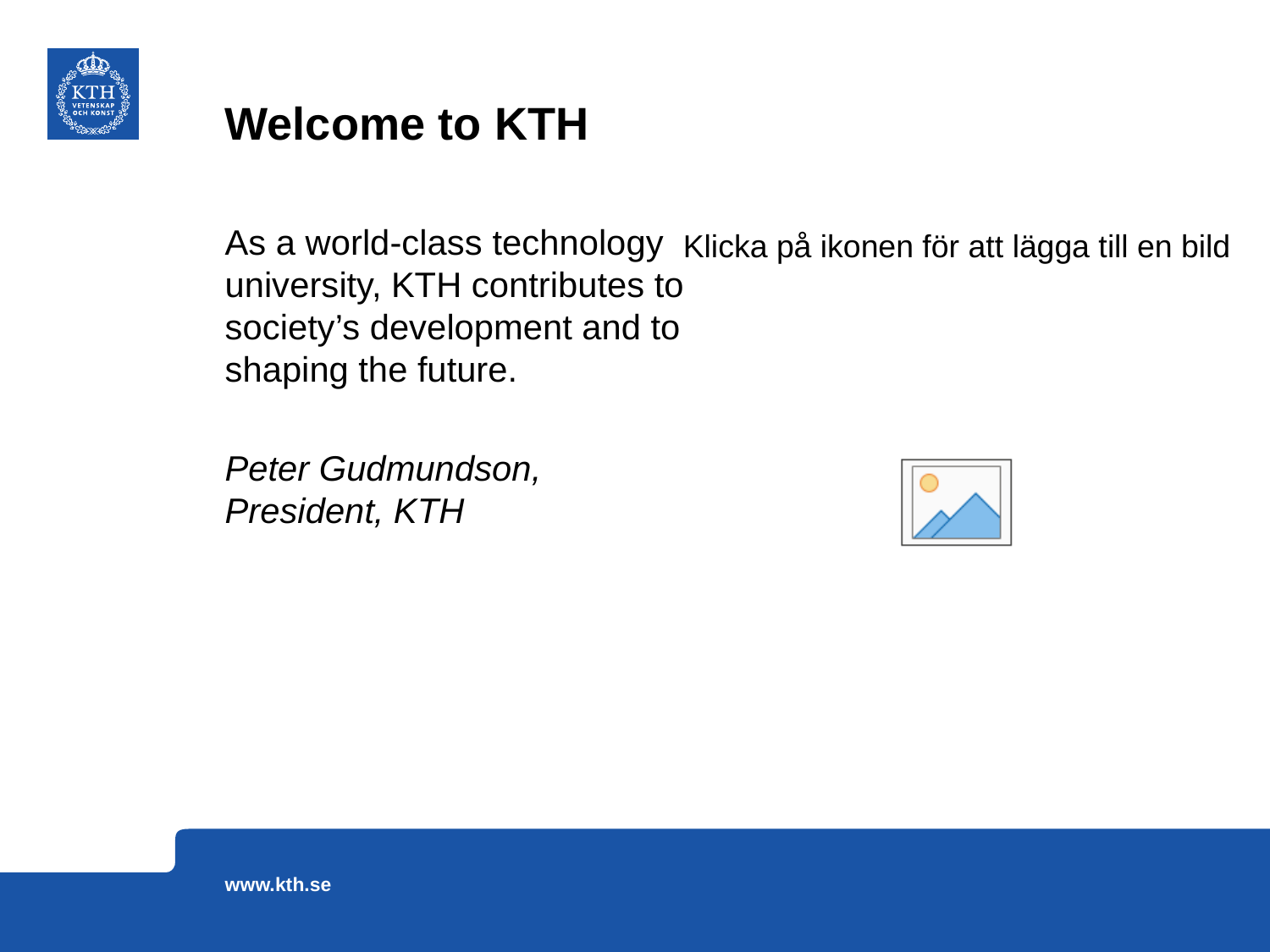

# Welcome to KTH
As a world-class technology university, KTH contributes to society’s development and to shaping the future.

Peter Gudmundson,
President, KTH

www.kth.se